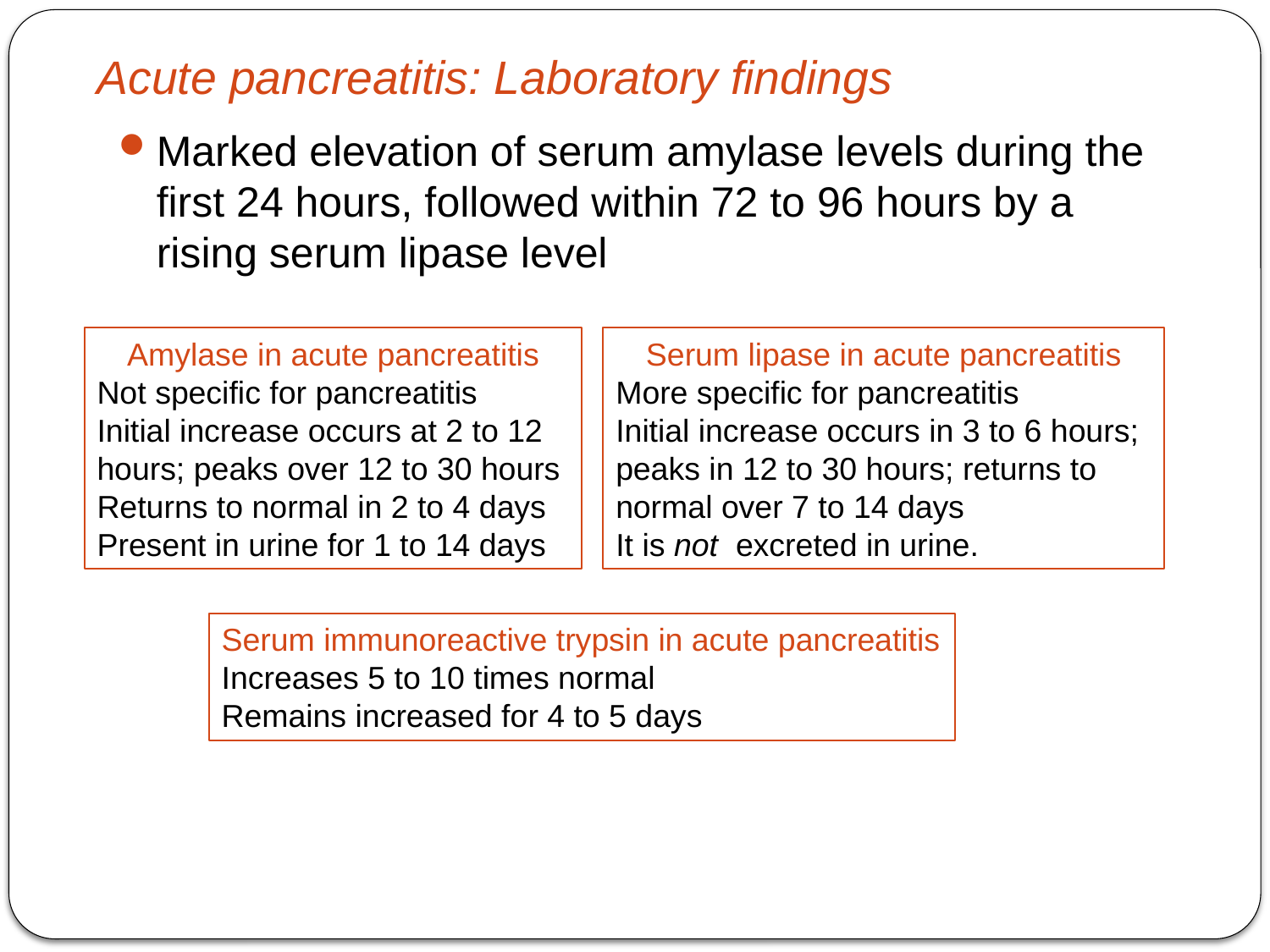

# Acute pancreatitis: Laboratory findings
Marked elevation of serum amylase levels during the first 24 hours, followed within 72 to 96 hours by a rising serum lipase level

Amylase in acute pancreatitis
Not specific for pancreatitis
Initial increase occurs at 2 to 12 hours; peaks over 12 to 30 hours
Returns to normal in 2 to 4 days
Present in urine for 1 to 14 days
Serum lipase in acute pancreatitis
More specific for pancreatitis
Initial increase occurs in 3 to 6 hours; peaks in 12 to 30 hours; returns to normal over 7 to 14 days
It is not  excreted in urine.
Serum immunoreactive trypsin in acute pancreatitis
Increases 5 to 10 times normal
Remains increased for 4 to 5 days